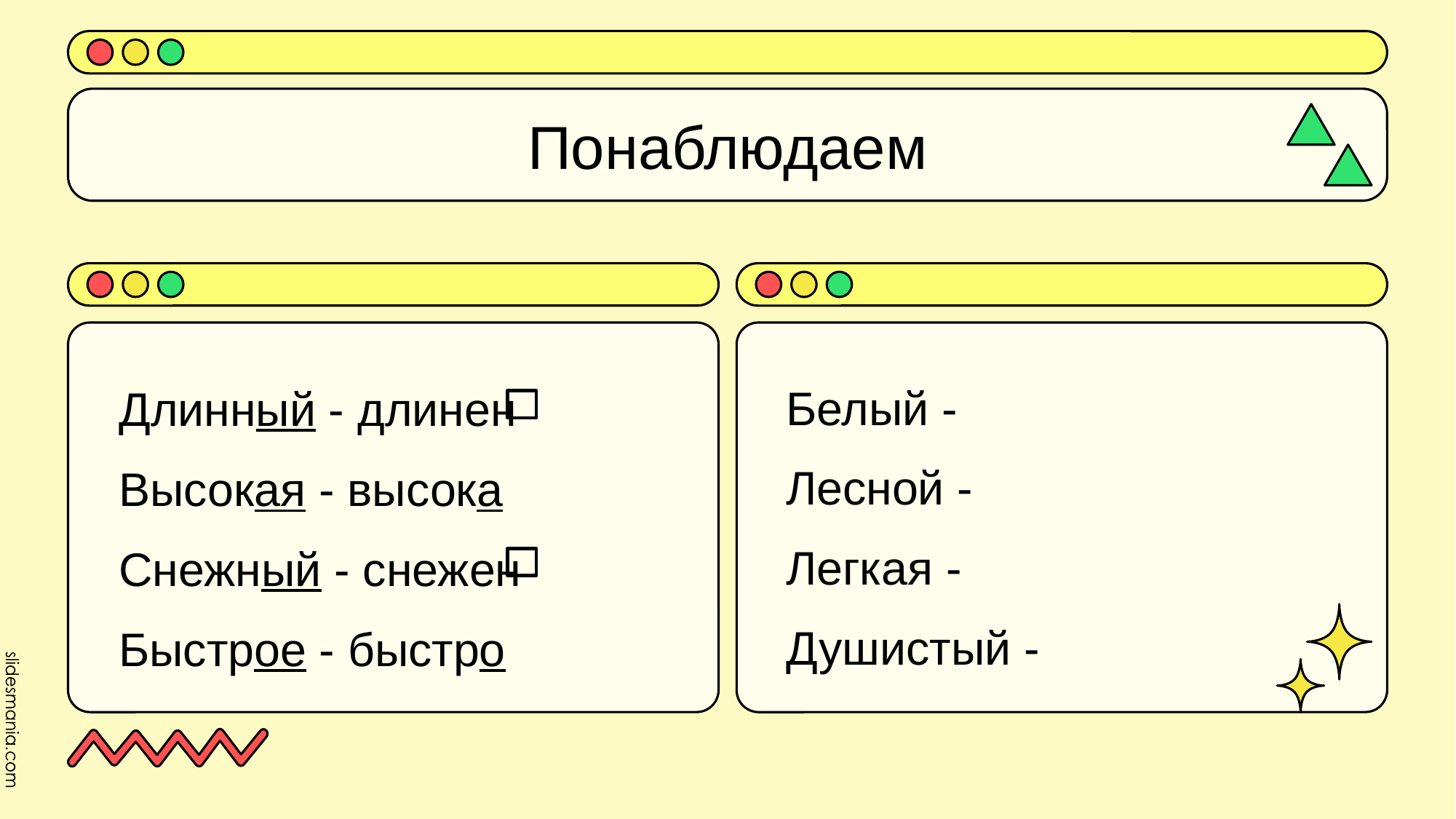

# Понаблюдаем

Белый -
Лесной -
Легкая -
Душистый -
Длинный - длинен
Высокая - высока
Снежный - снежен
Быстрое - быстро